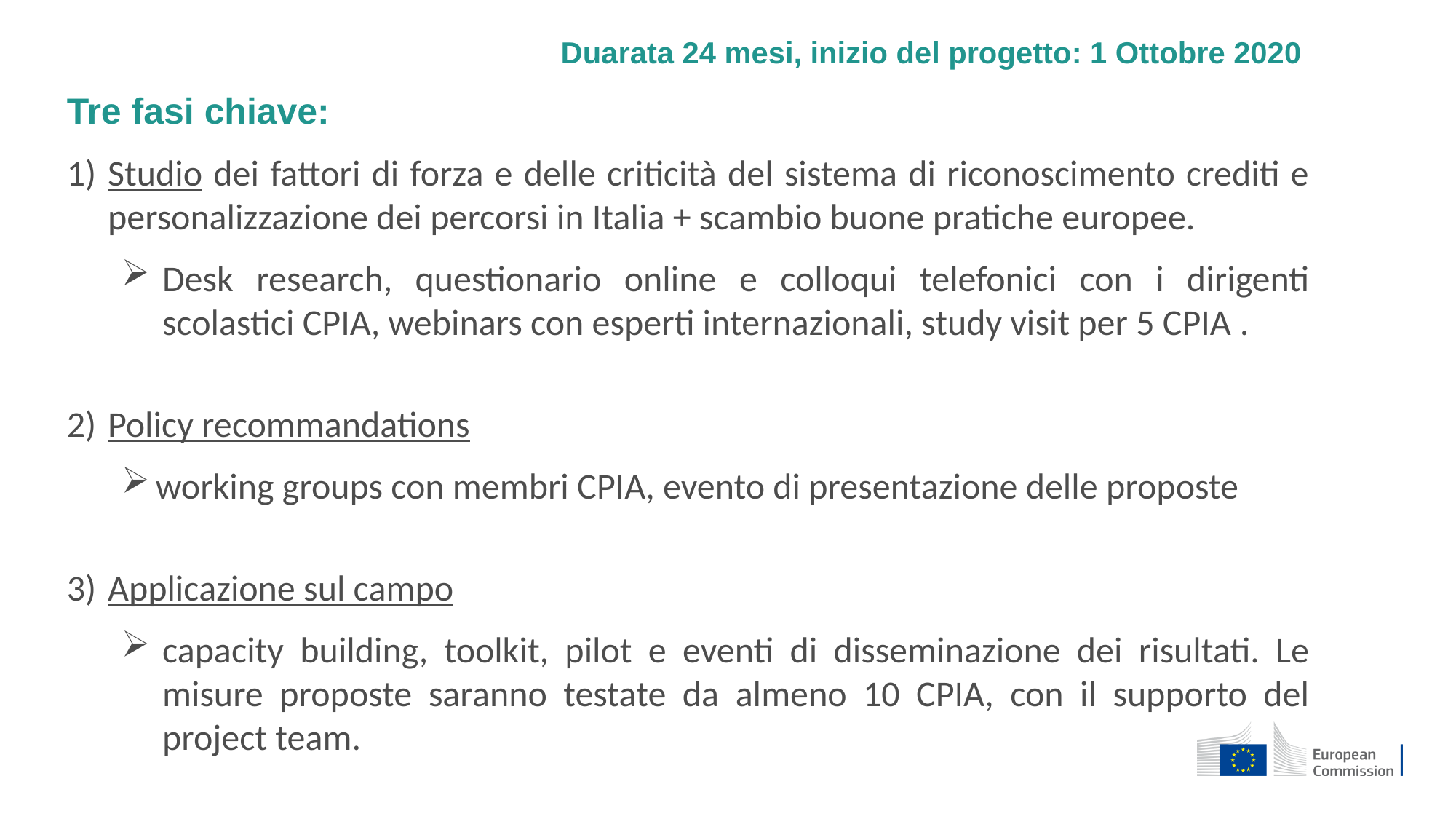

Duarata 24 mesi, inizio del progetto: 1 Ottobre 2020
Tre fasi chiave:
Studio dei fattori di forza e delle criticità del sistema di riconoscimento crediti e personalizzazione dei percorsi in Italia + scambio buone pratiche europee.
Desk research, questionario online e colloqui telefonici con i dirigenti scolastici CPIA, webinars con esperti internazionali, study visit per 5 CPIA .

Policy recommandations
working groups con membri CPIA, evento di presentazione delle proposte

Applicazione sul campo
capacity building, toolkit, pilot e eventi di disseminazione dei risultati. Le misure proposte saranno testate da almeno 10 CPIA, con il supporto del project team.